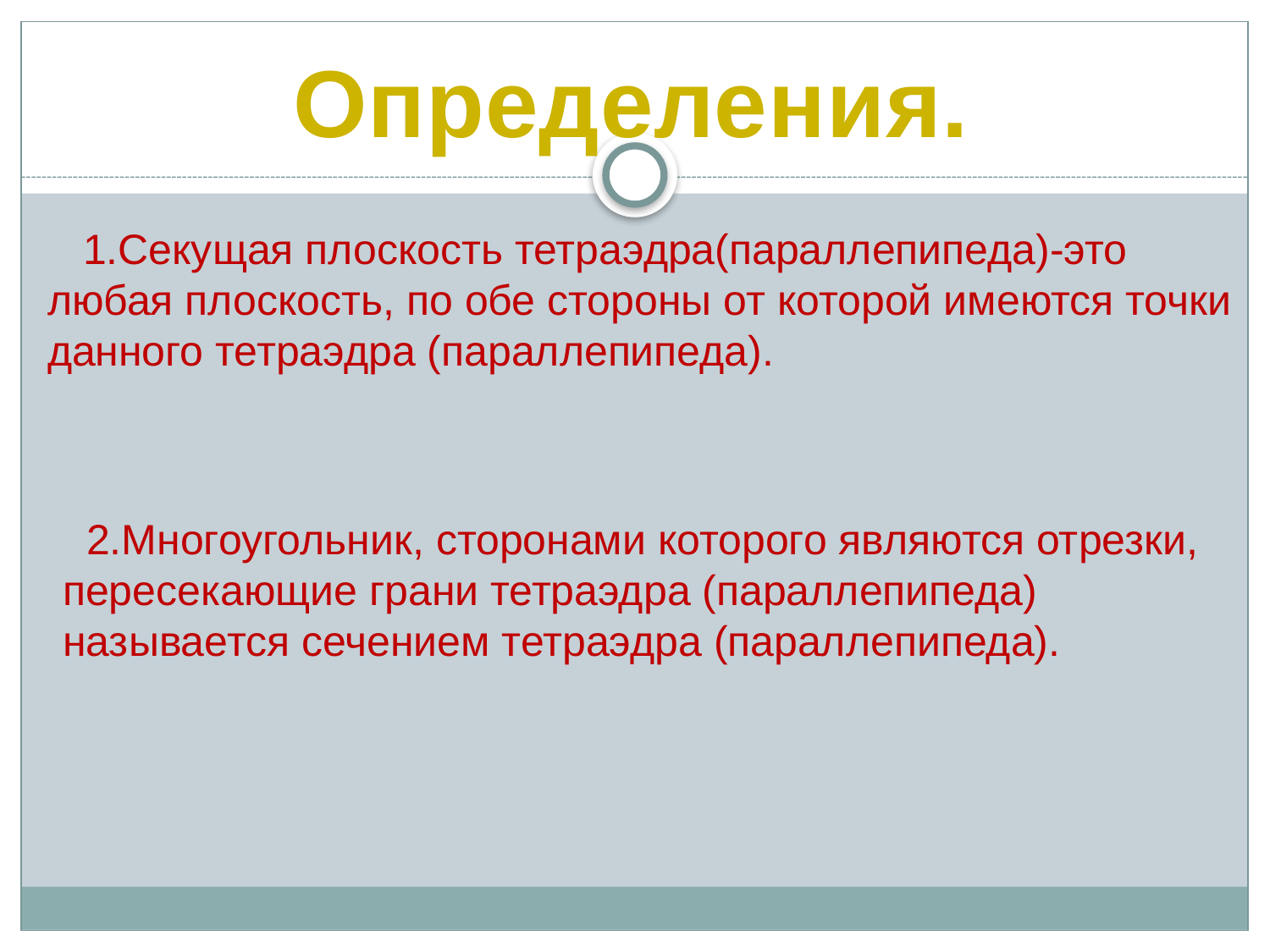

Определения.
   1.Секущая плоскость тетраэдра(параллепипеда)-это любая плоскость, по обе стороны от которой имеются точки данного тетраэдра (параллепипеда).
  2.Многоугольник, сторонами которого являются отрезки, пересекающие грани тетраэдра (параллепипеда) называется сечением тетраэдра (параллепипеда).